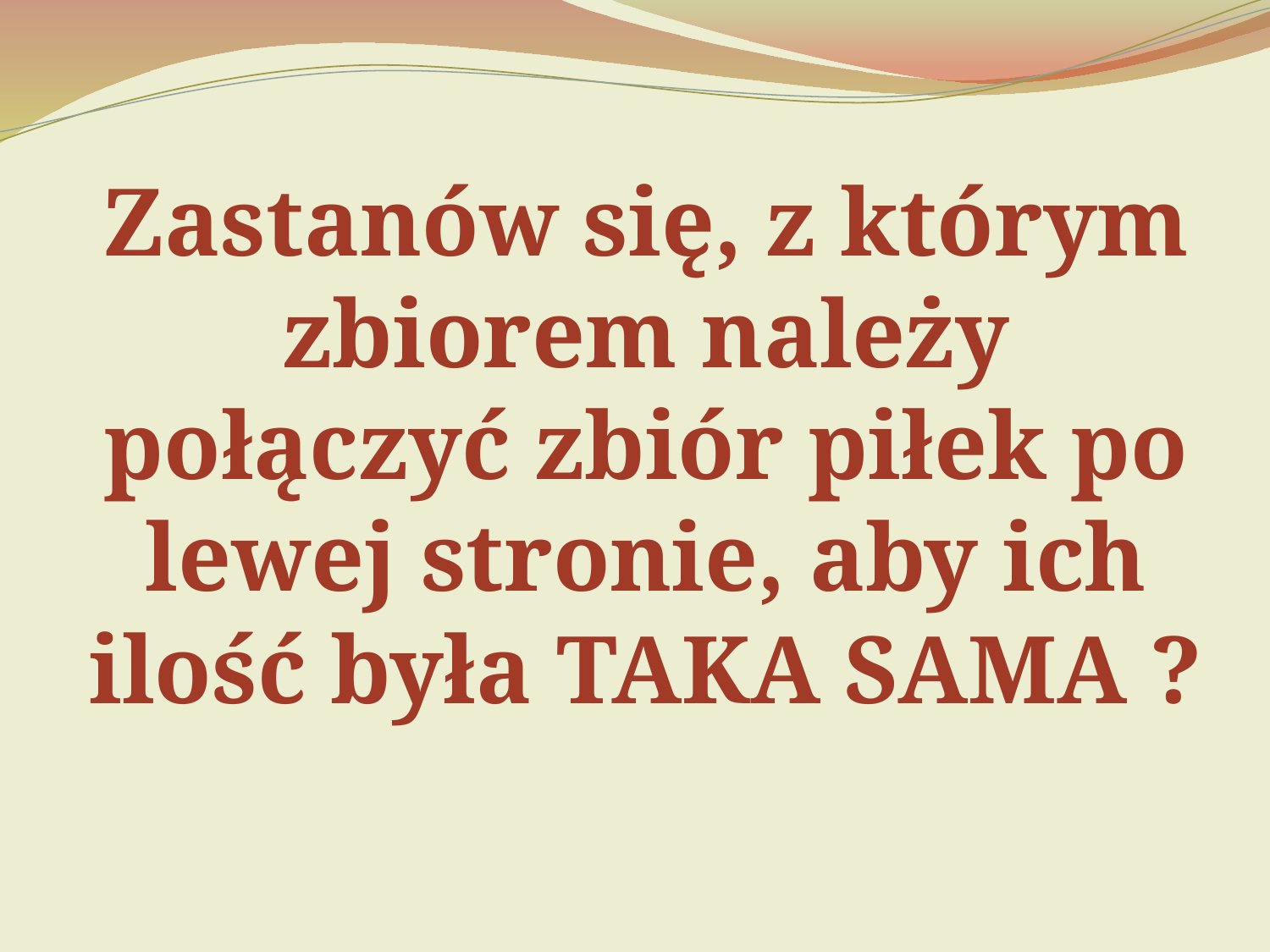

Zastanów się, z którym zbiorem należy połączyć zbiór piłek po lewej stronie, aby ich ilość była TAKA SAMA ?